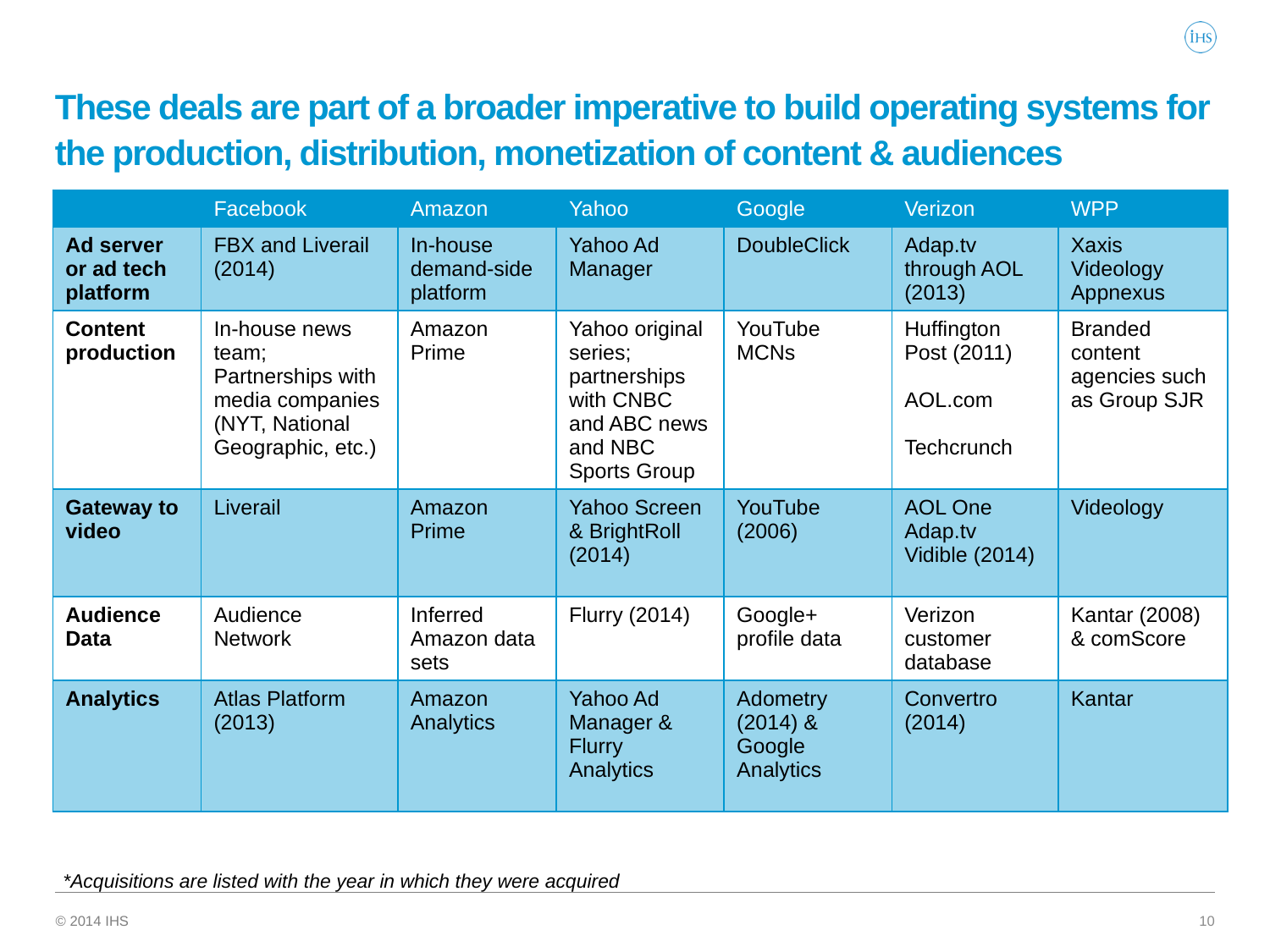

# These deals are part of a broader imperative to build operating systems for the production, distribution, monetization of content & audiences
|  | Facebook | Amazon | Yahoo | Google | Verizon | WPP |
| --- | --- | --- | --- | --- | --- | --- |
| Ad server or ad tech platform | FBX and Liverail (2014) | In-house demand-side platform | Yahoo Ad Manager | DoubleClick | Adap.tv through AOL (2013) | Xaxis Videology Appnexus |
| Content production | In-house news team; Partnerships with media companies (NYT, National Geographic, etc.) | Amazon Prime | Yahoo original series; partnerships with CNBC and ABC news and NBC Sports Group | YouTube MCNs | Huffington Post (2011) AOL.com Techcrunch | Branded content agencies such as Group SJR |
| Gateway to video | Liverail | Amazon Prime | Yahoo Screen & BrightRoll (2014) | YouTube (2006) | AOL One Adap.tv Vidible (2014) | Videology |
| Audience Data | Audience Network | Inferred Amazon data sets | Flurry (2014) | Google+ profile data | Verizon customer database | Kantar (2008) & comScore |
| Analytics | Atlas Platform (2013) | Amazon Analytics | Yahoo Ad Manager & Flurry Analytics | Adometry (2014) & Google Analytics | Convertro (2014) | Kantar |
*Acquisitions are listed with the year in which they were acquired
10